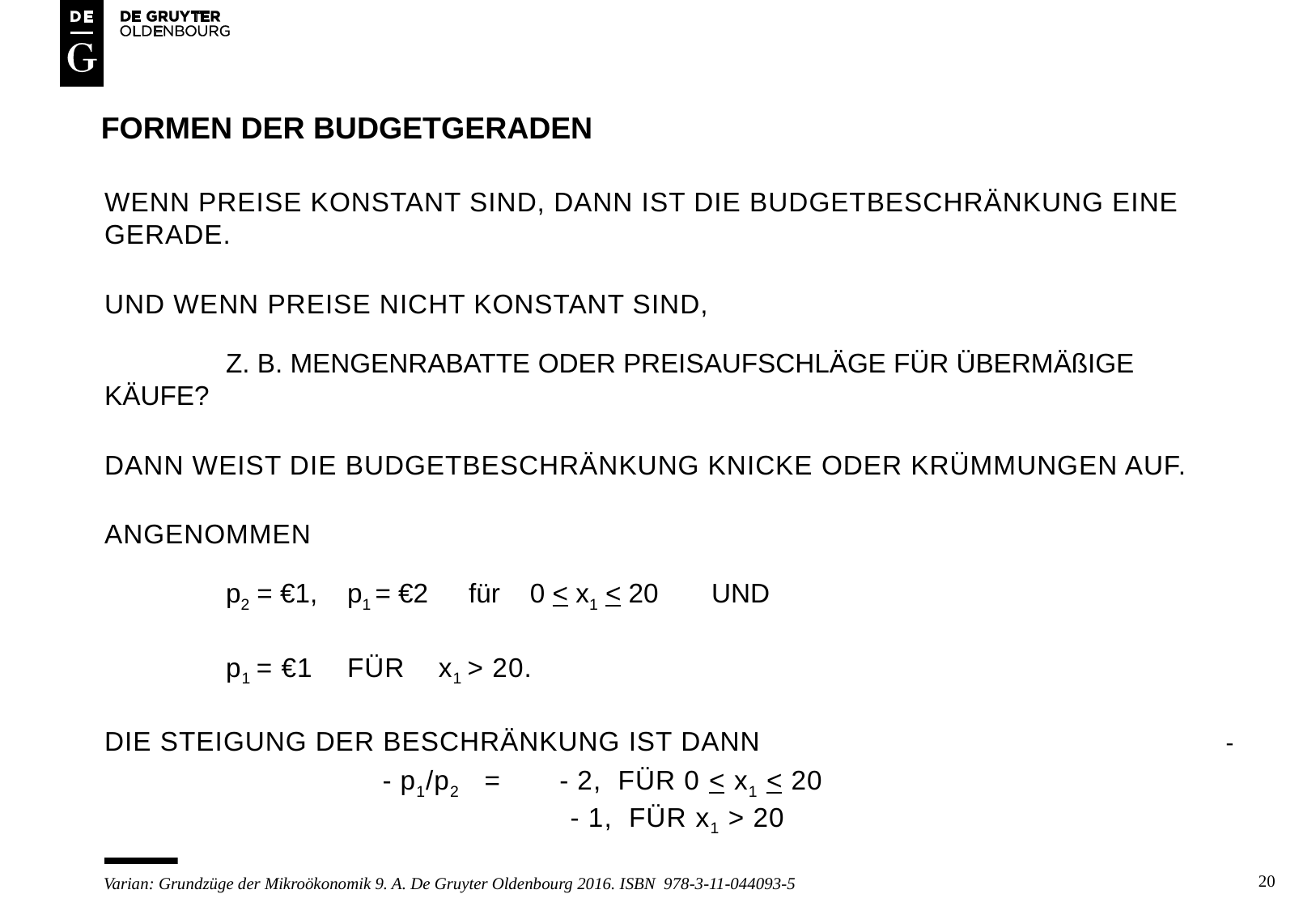

# Formen der Budgetgeraden
Wenn Preise konstant sind, dann ist die Budgetbeschränkung eine Gerade.
Und wenn Preise nicht konstant sind,
	Z. B. MENGENRABATTE ODER PREISAUFSCHLÄGE FÜR ÜBERMÄßIGE 	KÄUFE?
Dann weist die Budgetbeschränkung Knicke oder Krümmungen auf.
Angenommen
p2 = €1,	p1 = €2 	für    0 < x1 < 20 	UND
	p1 = €1 	für    x1 > 20.
Die Steigung der Beschränkung ist dann     			                    -
     - p1/p2   =       - 2,  für 0 < x1 < 20
	             - 1,  für x1 > 20
20
Varian: Grundzüge der Mikroökonomik 9. A. De Gruyter Oldenbourg 2016. ISBN  978-3-11-044093-5